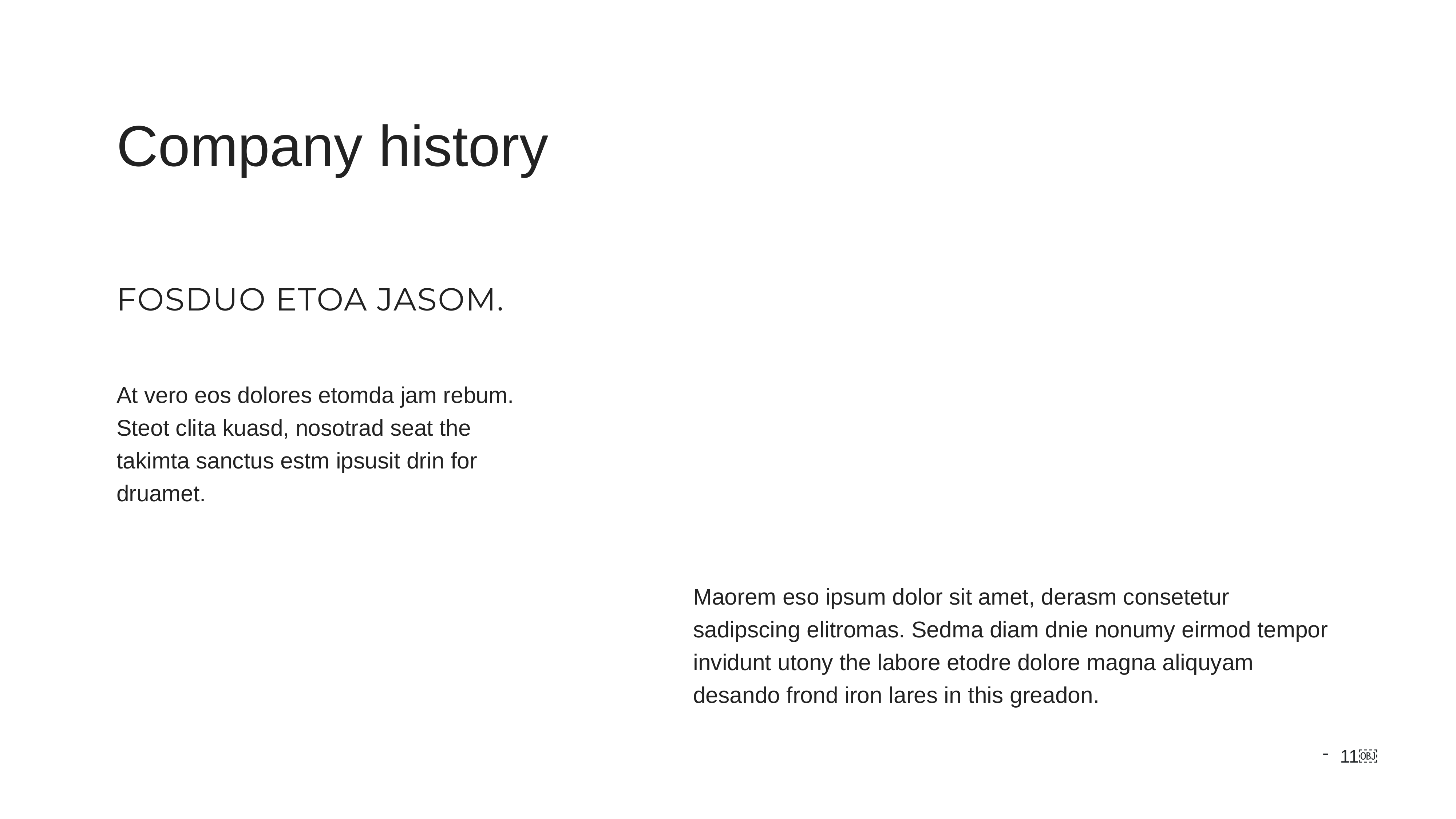

Company history

Fosduo etoa jasom.
At vero eos dolores etomda jam rebum. Steot clita kuasd, nosotrad seat the takimta sanctus estm ipsusit drin for druamet.
Maorem eso ipsum dolor sit amet, derasm consetetur sadipscing elitromas. Sedma diam dnie nonumy eirmod tempor invidunt utony the labore etodre dolore magna aliquyam desando frond iron lares in this greadon.